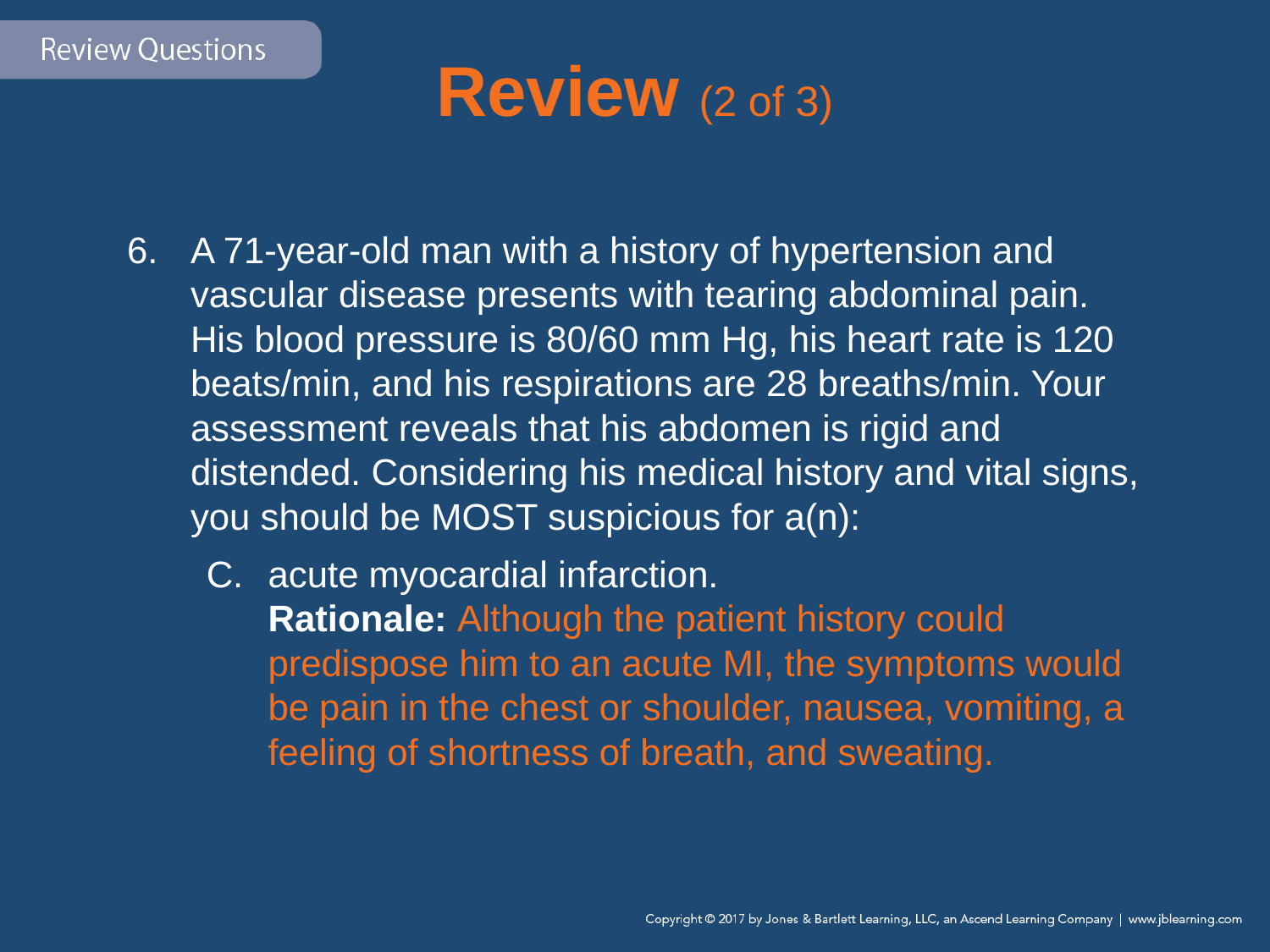

# Review (2 of 3)
A 71-year-old man with a history of hypertension and vascular disease presents with tearing abdominal pain. His blood pressure is 80/60 mm Hg, his heart rate is 120 beats/min, and his respirations are 28 breaths/min. Your assessment reveals that his abdomen is rigid and distended. Considering his medical history and vital signs, you should be MOST suspicious for a(n):
acute myocardial infarction.
Rationale: Although the patient history could predispose him to an acute MI, the symptoms would be pain in the chest or shoulder, nausea, vomiting, a feeling of shortness of breath, and sweating.